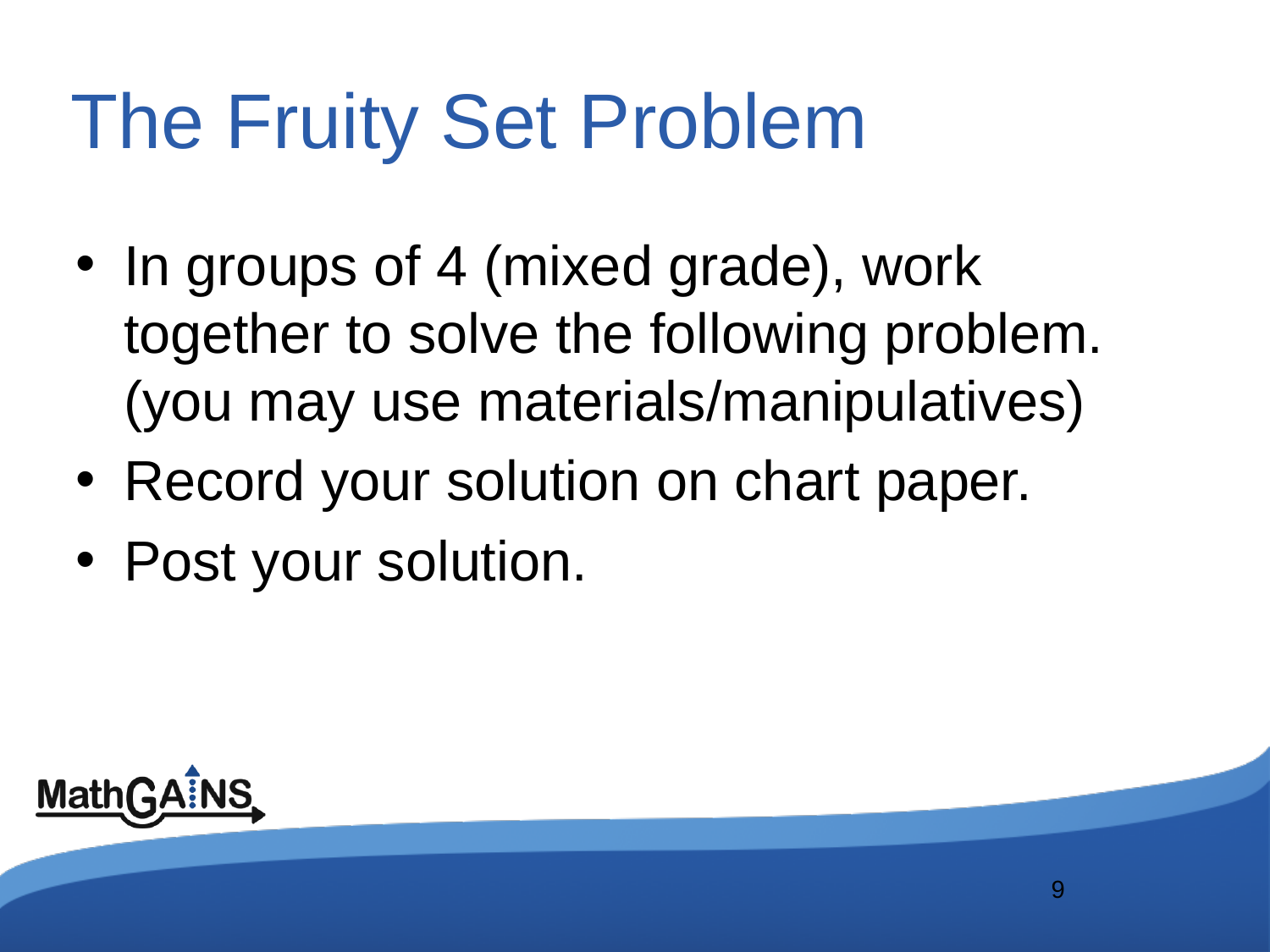

# The Fruity Set Problem
In groups of 4 (mixed grade), work together to solve the following problem. (you may use materials/manipulatives)
Record your solution on chart paper.
Post your solution.
9